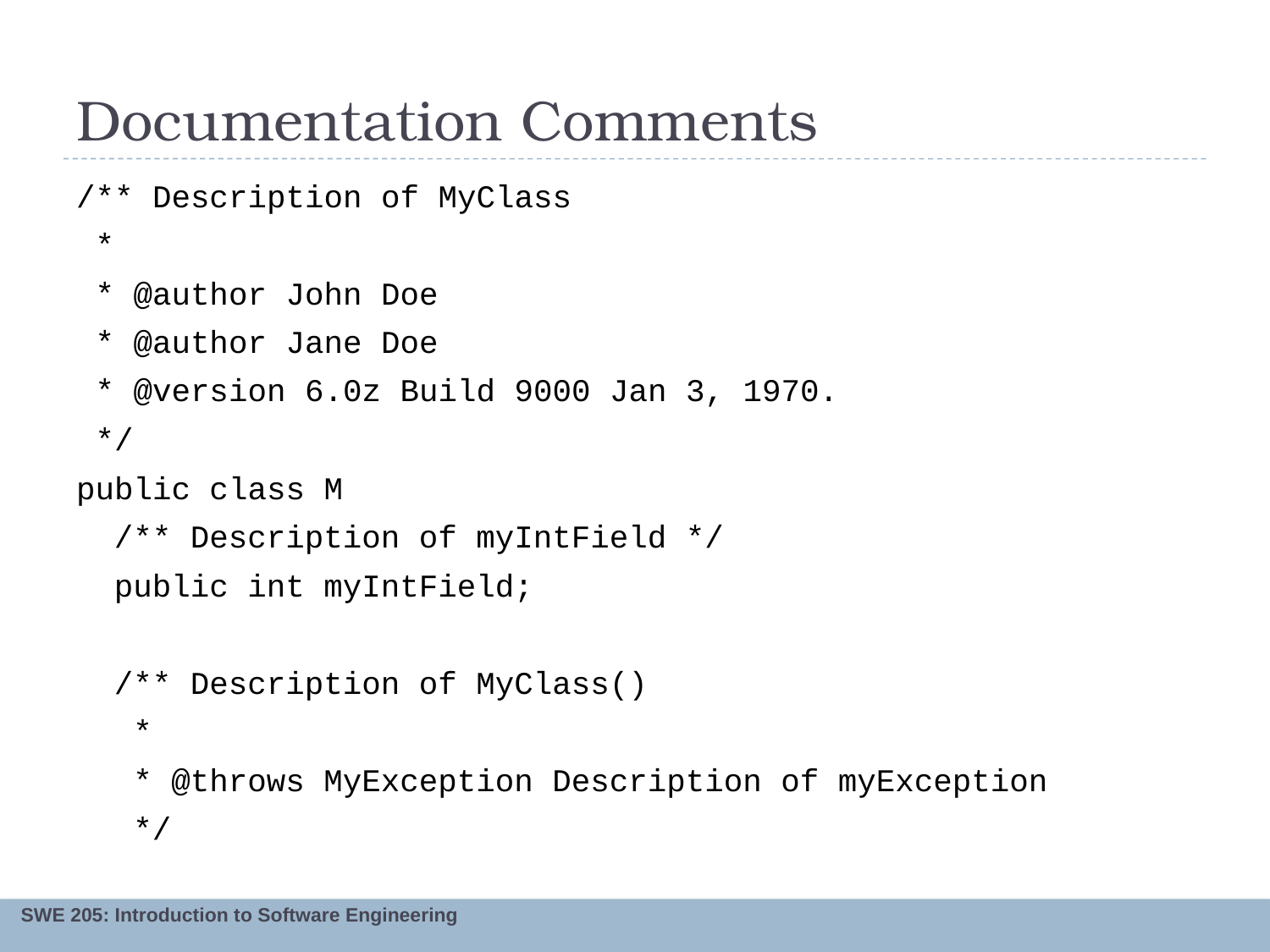

# Documentation Comments
/** Description of MyClass
 *
 * @author John Doe
 * @author Jane Doe
 * @version 6.0z Build 9000 Jan 3, 1970.
 */
public class M
	/** Description of myIntField */
	public int myIntField;

	/** Description of MyClass()
	 *
	 * @throws MyException Description of myException
	 */